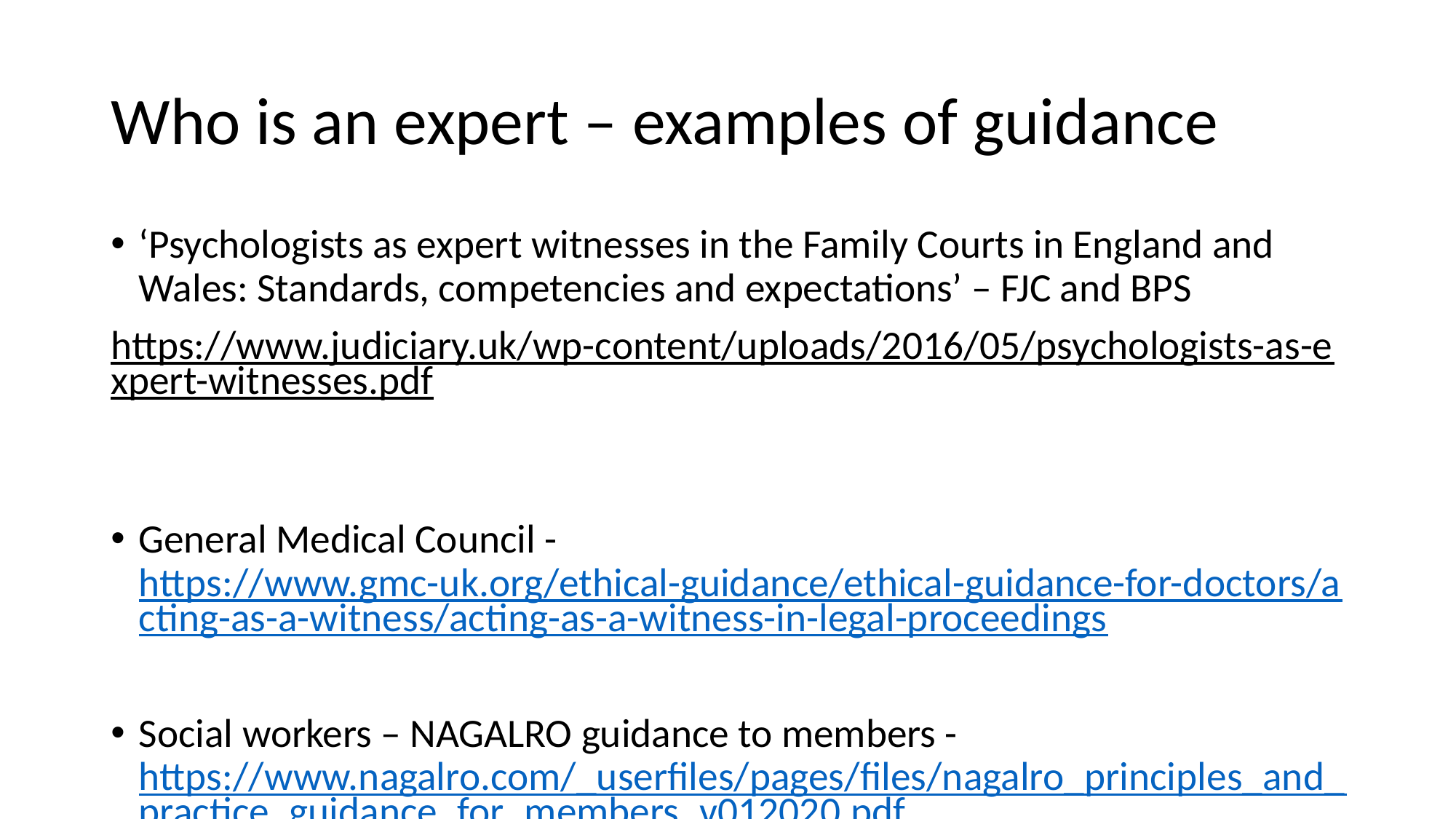

# Who is an expert – examples of guidance
‘Psychologists as expert witnesses in the Family Courts in England and Wales: Standards, competencies and expectations’ – FJC and BPS
https://www.judiciary.uk/wp-content/uploads/2016/05/psychologists-as-expert-witnesses.pdf

General Medical Council -  https://www.gmc-uk.org/ethical-guidance/ethical-guidance-for-doctors/acting-as-a-witness/acting-as-a-witness-in-legal-proceedings

Social workers – NAGALRO guidance to members - https://www.nagalro.com/_userfiles/pages/files/nagalro_principles_and_practice_guidance_for_members_v012020.pdf